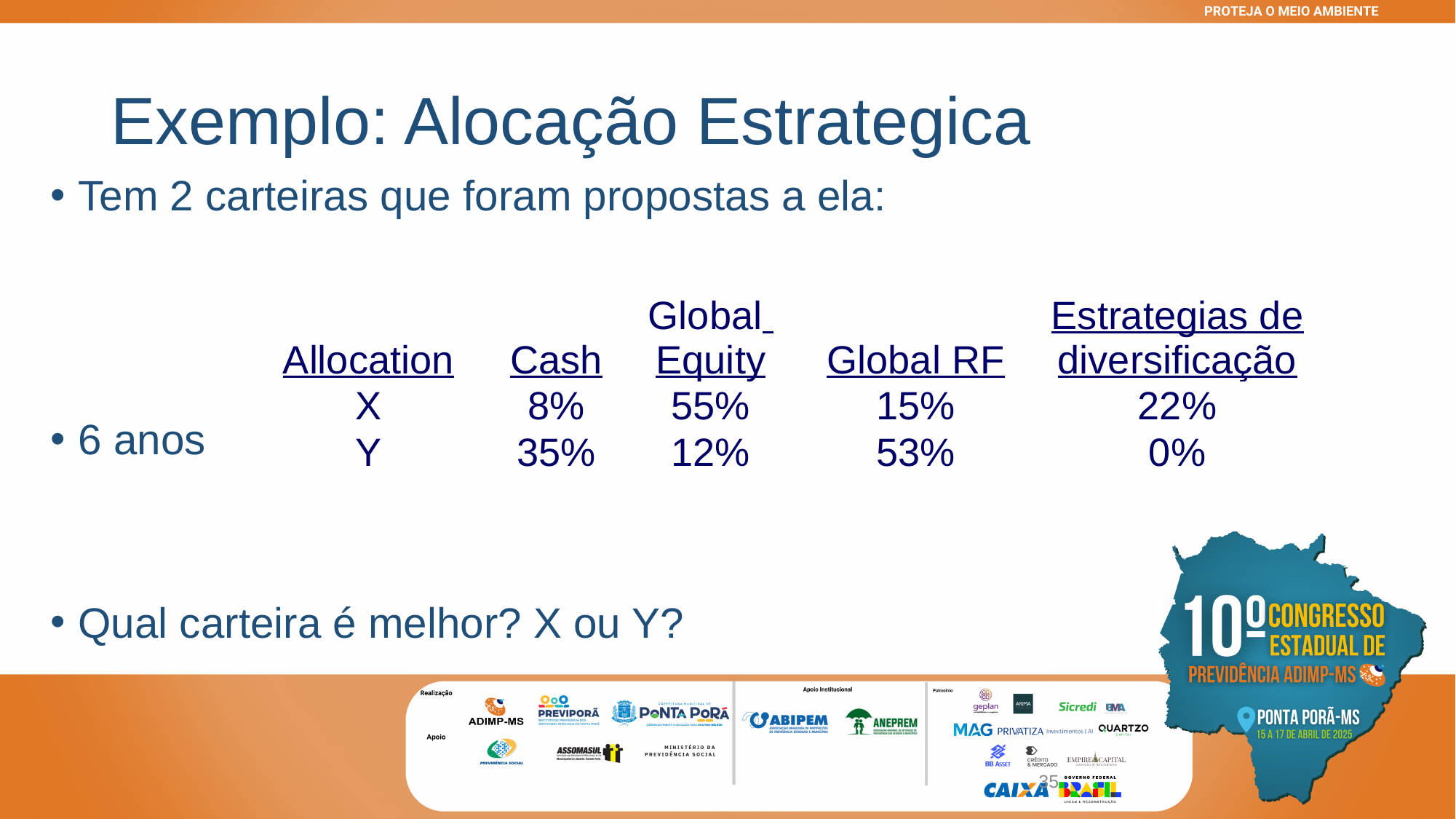

# Exemplo: Alocação Estrategica
Tem 2 carteiras que foram propostas a ela:

6 anos

Qual carteira é melhor? X ou Y?
| Allocation | Cash | Global Equity | Global RF | Estrategias de diversificação |
| --- | --- | --- | --- | --- |
| X | 8% | 55% | 15% | 22% |
| Y | 35% | 12% | 53% | 0% |
35